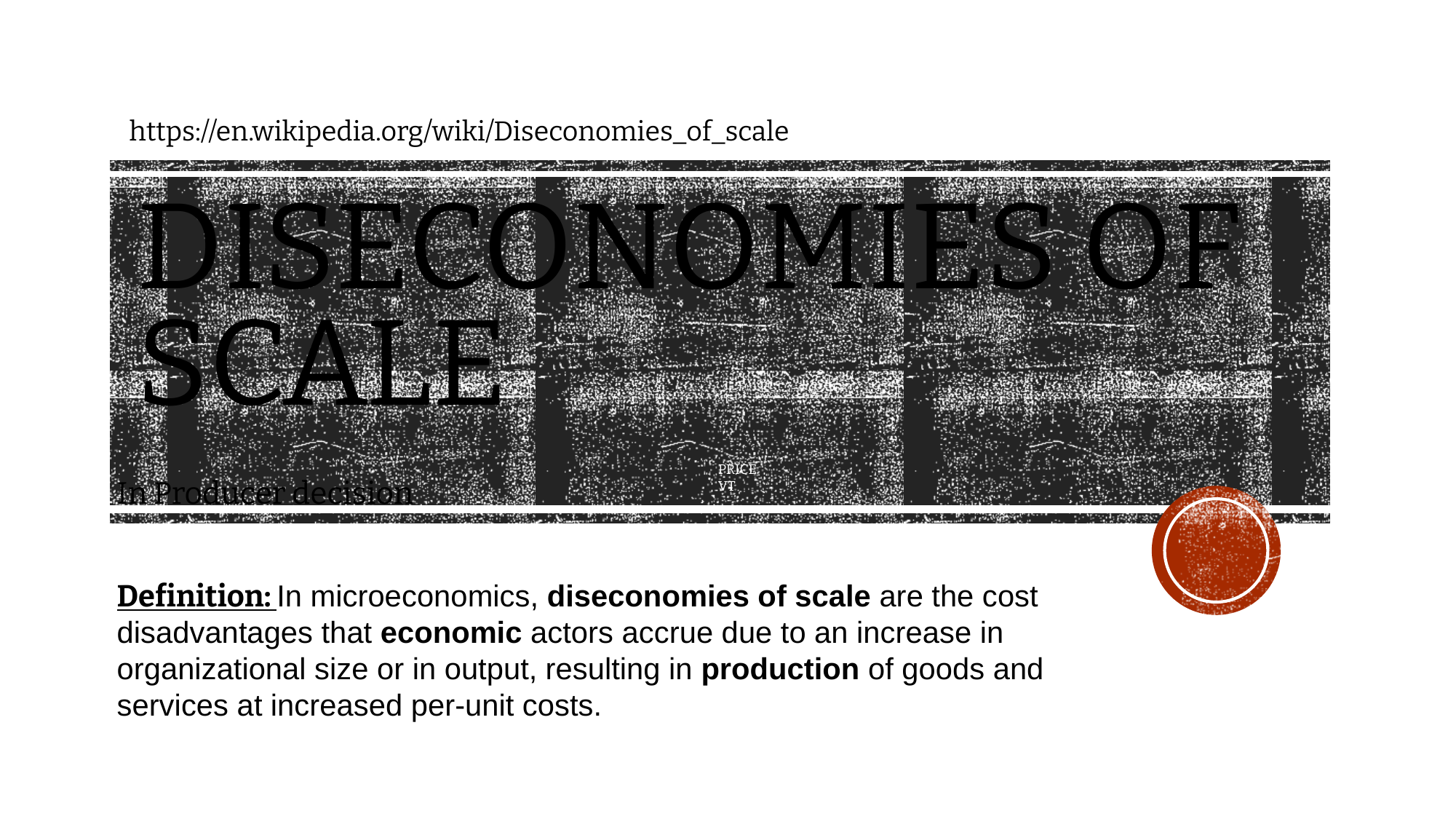

https://en.wikipedia.org/wiki/Diseconomies_of_scale
# diseconomies of scale
PRICE
VT
In Producer decision
Definition: In microeconomics, diseconomies of scale are the cost disadvantages that economic actors accrue due to an increase in organizational size or in output, resulting in production of goods and services at increased per-unit costs.
Quantity
K. Shells